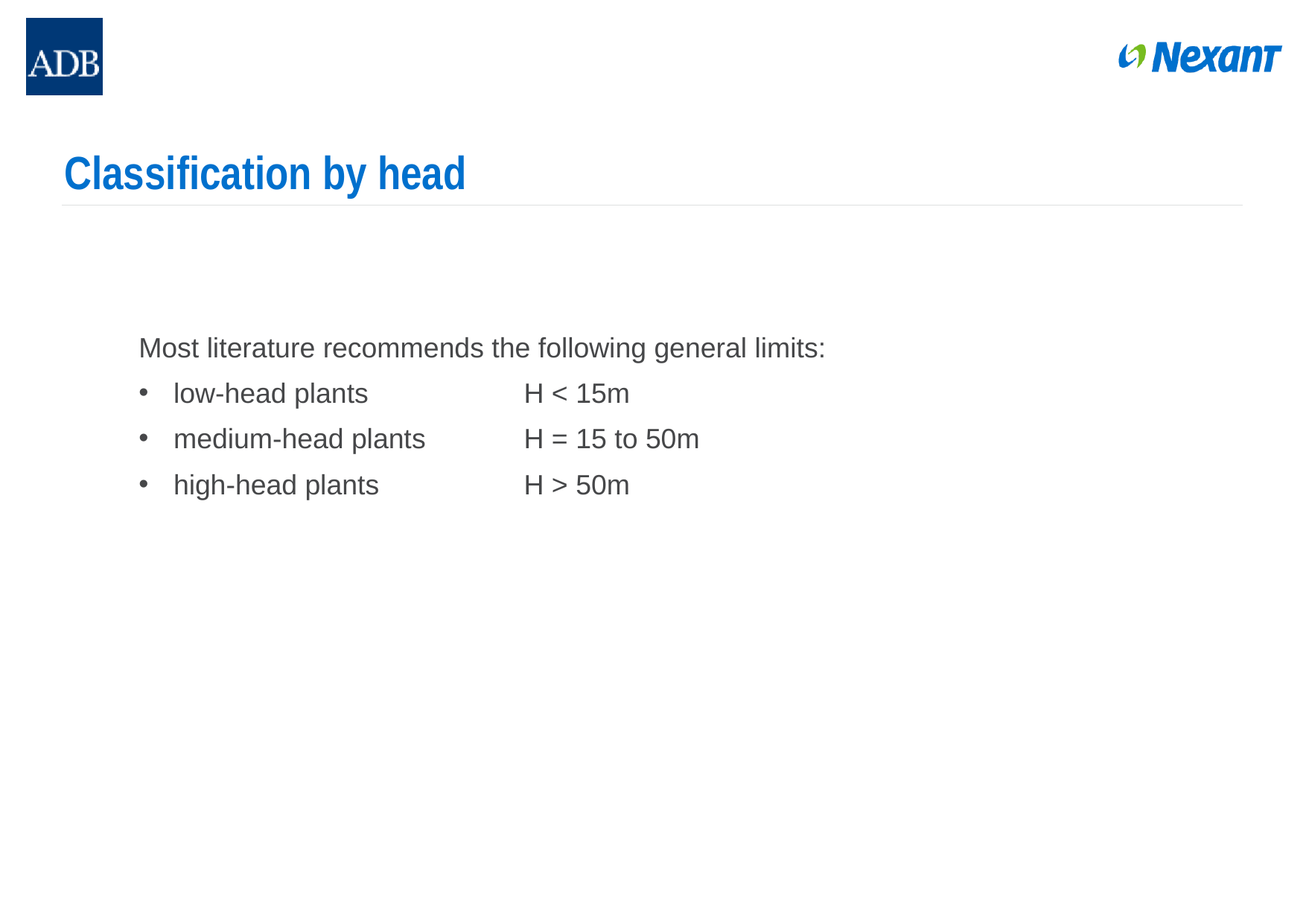

# Classification by head
Most literature recommends the following general limits:
low-head plants	H < 15m
medium-head plants	H = 15 to 50m
high-head plants	H > 50m